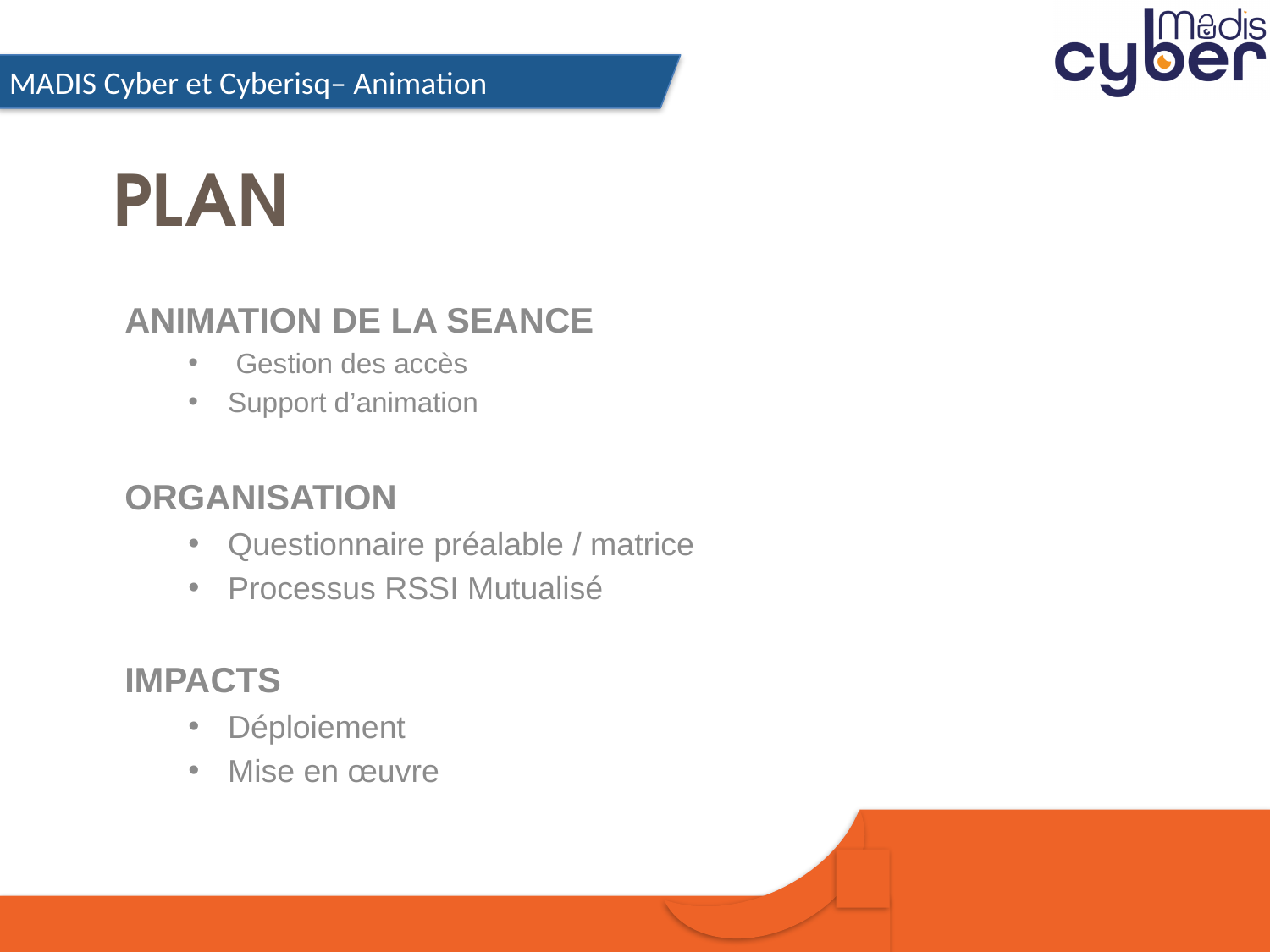

# PLAN
ANIMATION DE LA SEANCE
Gestion des accès
Support d’animation

ORGANISATION
Questionnaire préalable / matrice
Processus RSSI Mutualisé

IMPACTS
Déploiement
Mise en œuvre